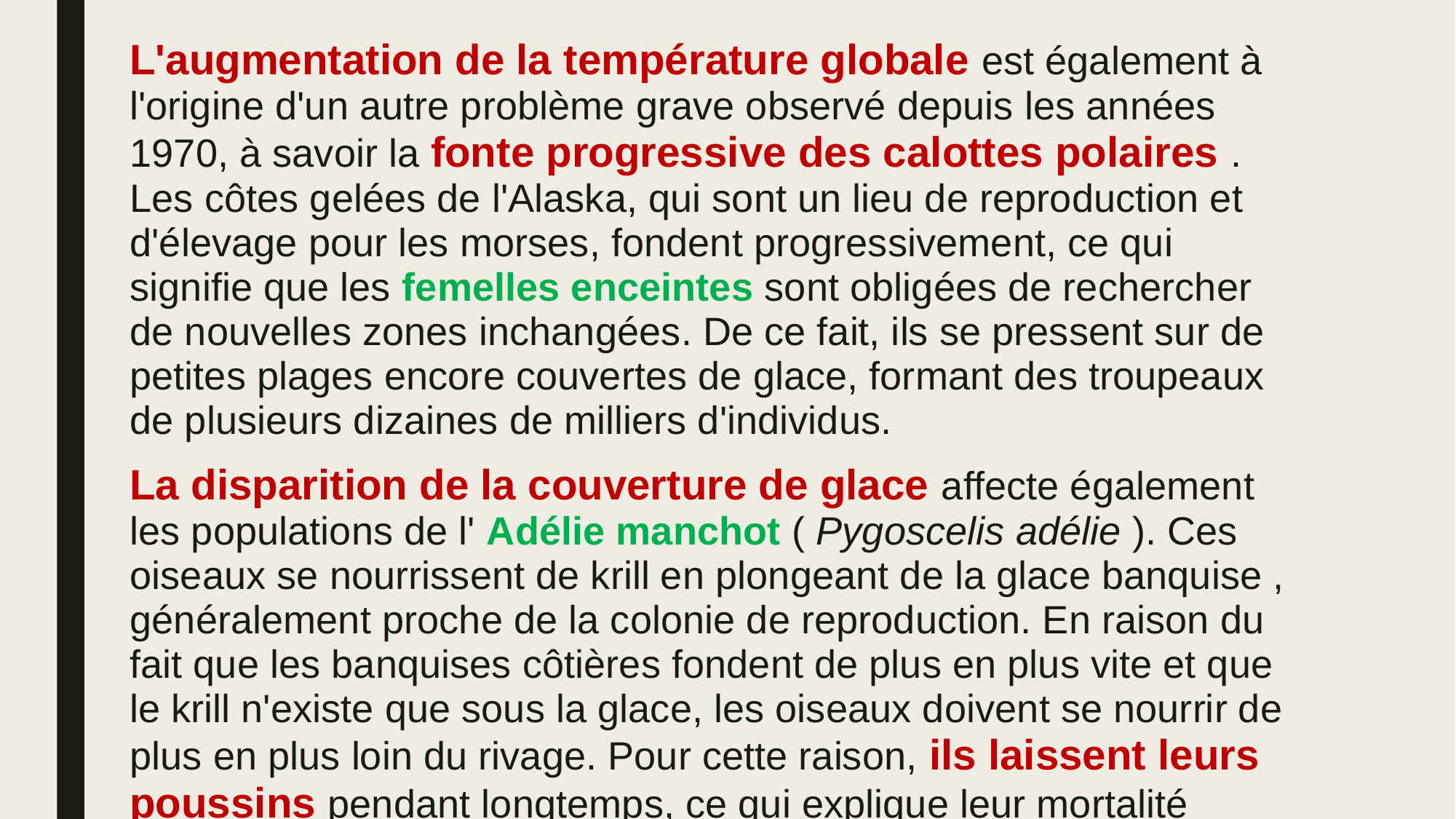

L'augmentation de la température globale est également à l'origine d'un autre problème grave observé depuis les années 1970, à savoir la fonte progressive des calottes polaires . Les côtes gelées de l'Alaska, qui sont un lieu de reproduction et d'élevage pour les morses, fondent progressivement, ce qui signifie que les femelles enceintes sont obligées de rechercher de nouvelles zones inchangées. De ce fait, ils se pressent sur de petites plages encore couvertes de glace, formant des troupeaux de plusieurs dizaines de milliers d'individus.
La disparition de la couverture de glace affecte également les populations de l' Adélie manchot ( Pygoscelis adélie ). Ces oiseaux se nourrissent de krill en plongeant de la glace banquise , généralement proche de la colonie de reproduction. En raison du fait que les banquises côtières fondent de plus en plus vite et que le krill n'existe que sous la glace, les oiseaux doivent se nourrir de plus en plus loin du rivage. Pour cette raison, ils laissent leurs poussins pendant longtemps, ce qui explique leur mortalité accrue.
https:// sp16.piotrkow.pl/content/artykuly/files/Biologia%208%20a,c,d%20%2001-04.06.2020.docx , https://zpe.gov.pl/a/zagrorzenia- biodiversité/D19ogvFoa